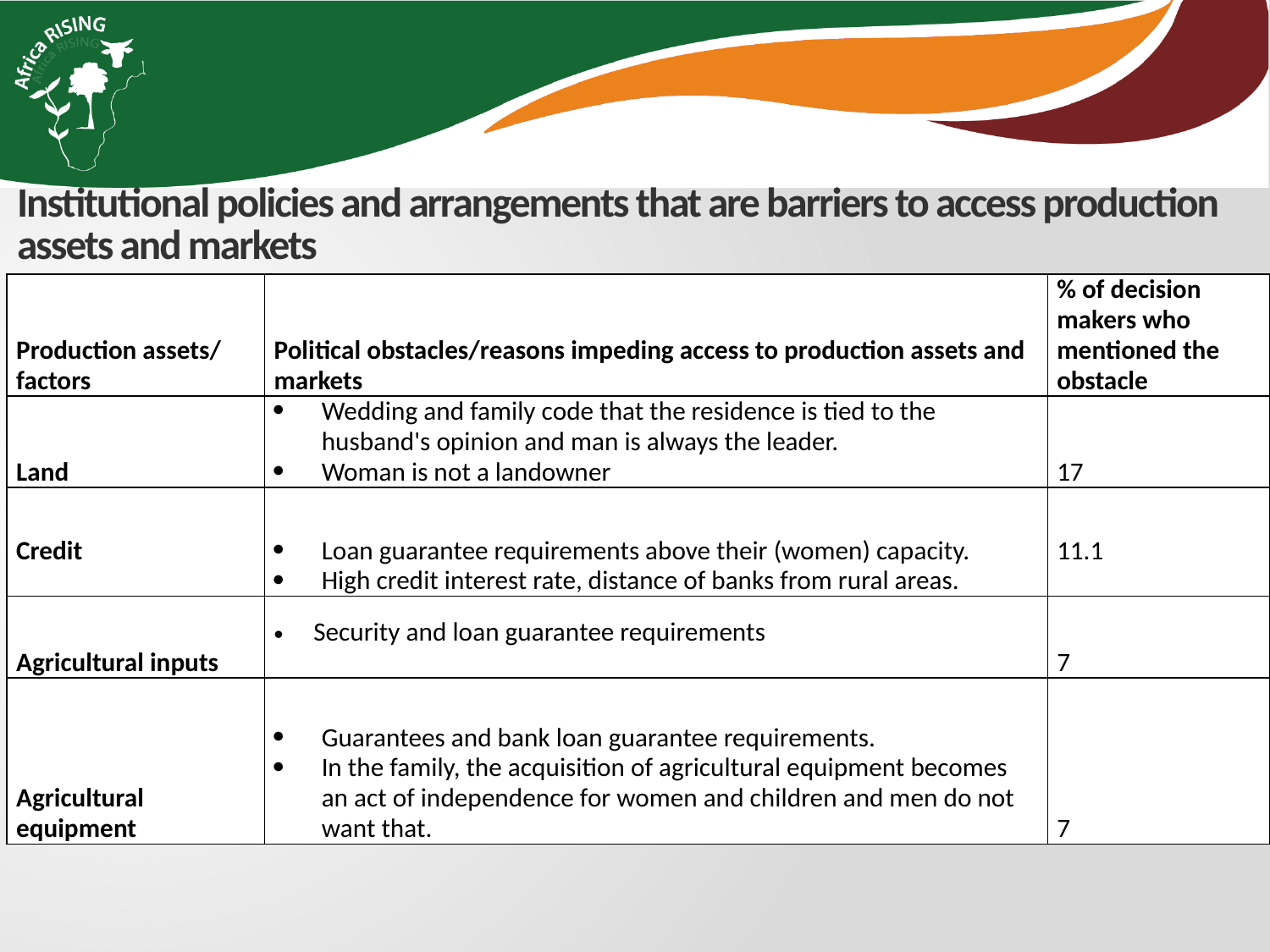

Institutional policies and arrangements that are barriers to access production assets and markets
| Production assets/ factors | Political obstacles/reasons impeding access to production assets and markets | % of decision makers who mentioned the obstacle |
| --- | --- | --- |
| Land | Wedding and family code that the residence is tied to the husband's opinion and man is always the leader. Woman is not a landowner | 17 |
| Credit | Loan guarantee requirements above their (women) capacity. High credit interest rate, distance of banks from rural areas. | 11.1 |
| Agricultural inputs | Security and loan guarantee requirements | 7 |
| Agricultural equipment | Guarantees and bank loan guarantee requirements. In the family, the acquisition of agricultural equipment becomes an act of independence for women and children and men do not want that. | 7 |